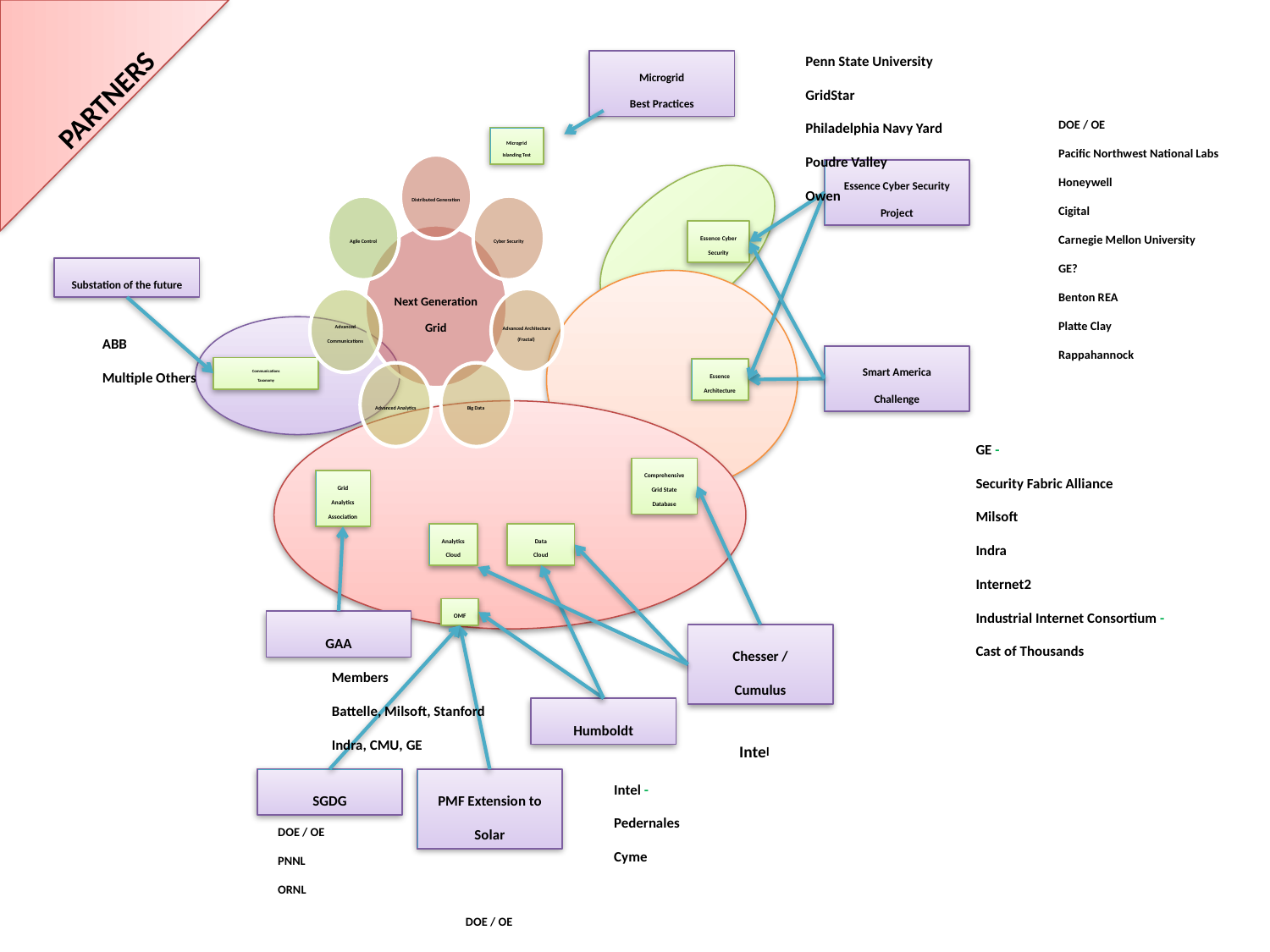

Penn State University
GridStar
Philadelphia Navy Yard
Poudre Valley
Owen
Microgrid
Best Practices
PARTNERS
DOE / OE
Pacific Northwest National Labs
Honeywell
Cigital
Carnegie Mellon University
GE?
Benton REA
Platte Clay
Rappahannock
Microgrid
Islanding Test
Next Generation Grid
Distributed Generation
Cyber Security
Advanced Architecture (Fractal)
Big Data
Advanced Analytics
Advanced
Communications
Agile Control
Essence Cyber
Security

Essence
Architecture

Comprehensive
Grid State
Database
Grid
Analytics
Association
Analytics
Cloud
Data
Cloud
Essence Cyber Security Project

Substation of the future
ABB
Multiple Others

Smart America
Challenge
Communications
Taxonomy
GE -
Security Fabric Alliance
Milsoft
Indra
Internet2
Industrial Internet Consortium -
Cast of Thousands
OMF
GAA
Chesser /
Cumulus
Members
Battelle, Milsoft, Stanford
Indra, CMU, GE
Humboldt
Intel

Intel -
Pedernales
Cyme
SGDG
PMF Extension to Solar
DOE / OE
PNNL
ORNL
DOE / OE
Distributed
Generat
CRN Cyber
Security
Program
CRN
RESILIENCY
PROGRAM